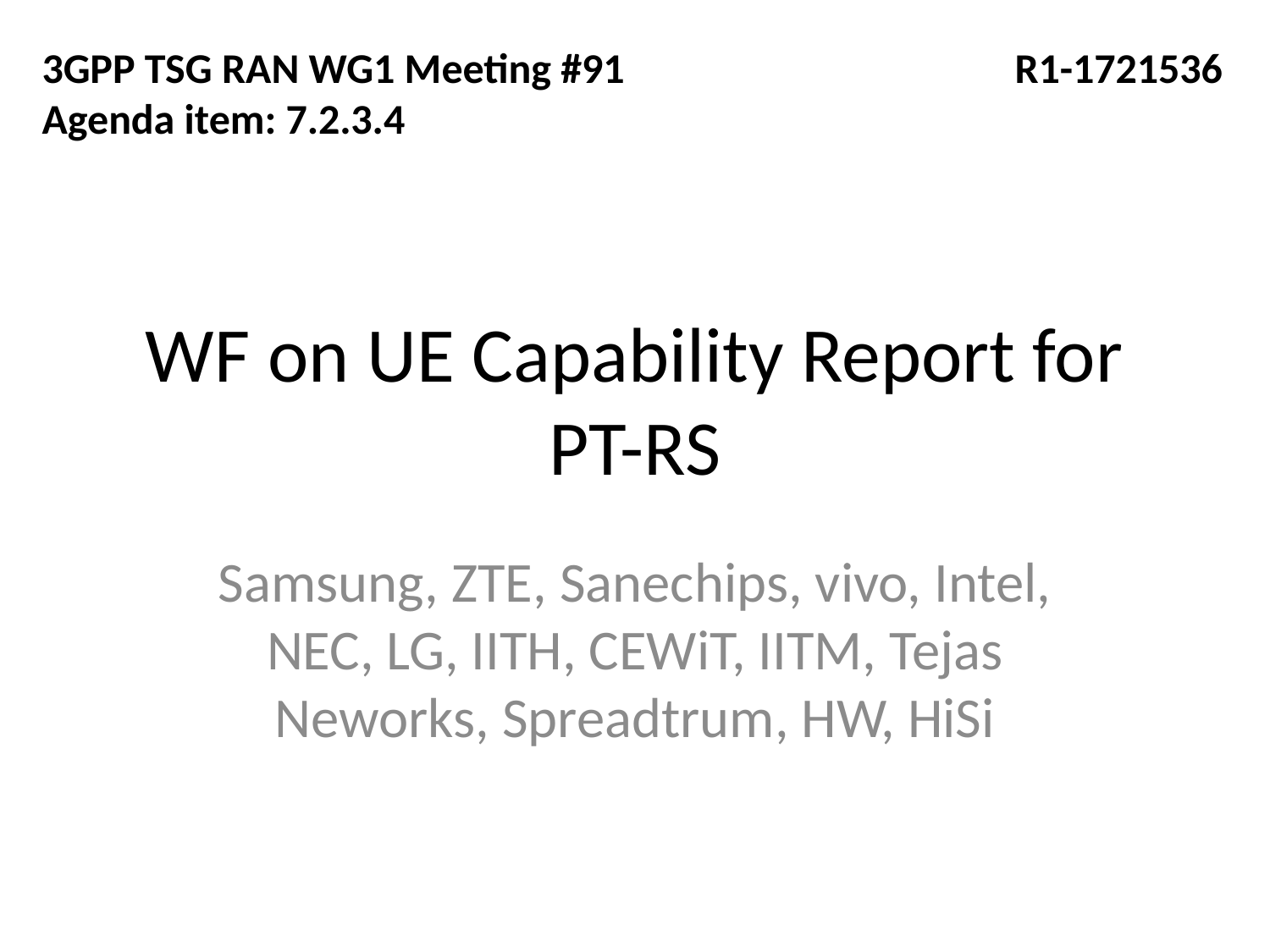

3GPP TSG RAN WG1 Meeting #91
Agenda item: 7.2.3.4
R1-1721536
# WF on UE Capability Report for PT-RS
Samsung, ZTE, Sanechips, vivo, Intel, NEC, LG, IITH, CEWiT, IITM, Tejas Neworks, Spreadtrum, HW, HiSi